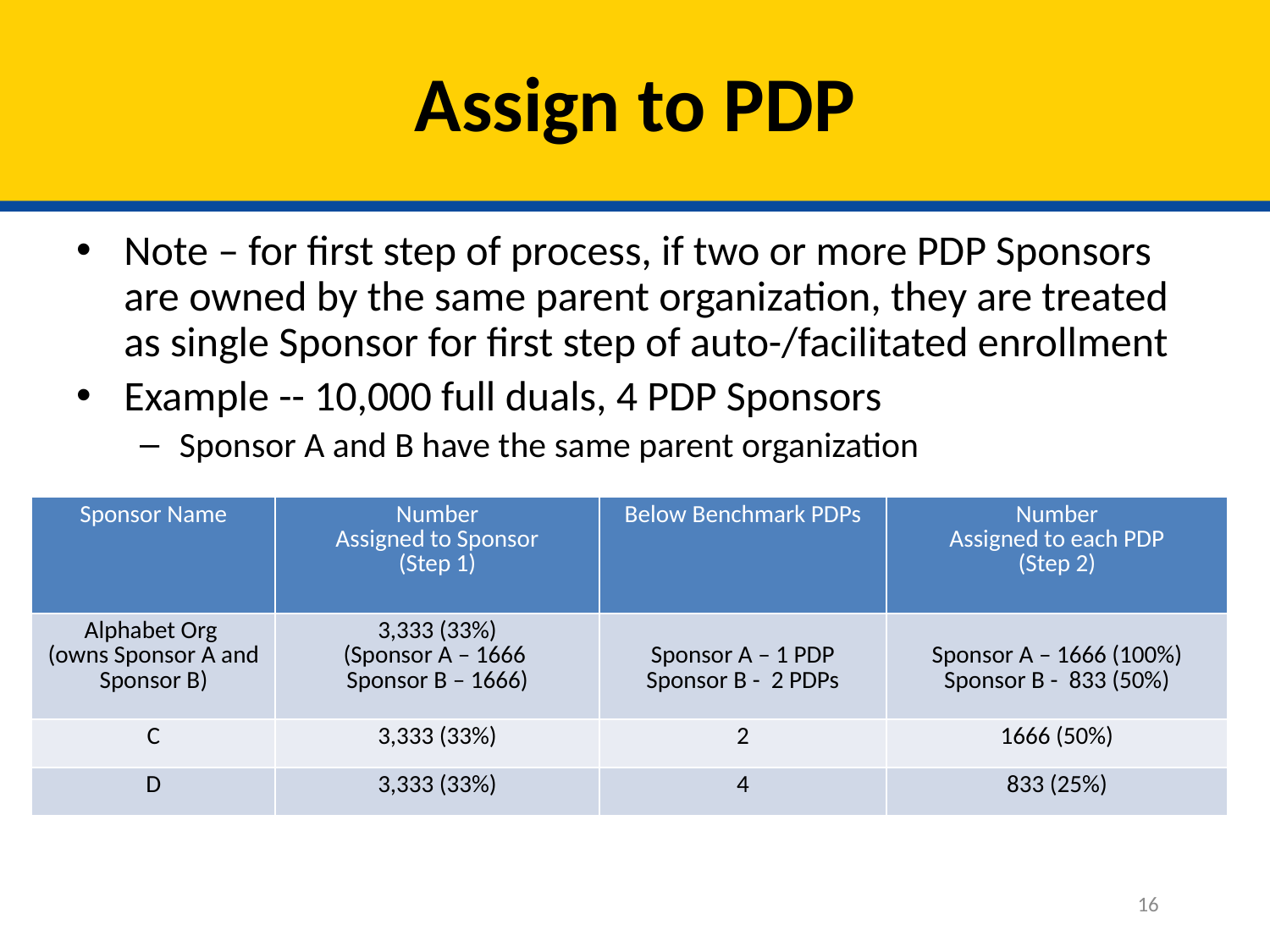

# Assign to PDP
Note – for first step of process, if two or more PDP Sponsors are owned by the same parent organization, they are treated as single Sponsor for first step of auto-/facilitated enrollment
Example -- 10,000 full duals, 4 PDP Sponsors
Sponsor A and B have the same parent organization

| Sponsor Name | Number Assigned to Sponsor (Step 1) | Below Benchmark PDPs | Number Assigned to each PDP (Step 2) |
| --- | --- | --- | --- |
| Alphabet Org (owns Sponsor A and Sponsor B) | 3,333 (33%) (Sponsor A – 1666 Sponsor B – 1666) | Sponsor A – 1 PDP Sponsor B - 2 PDPs | Sponsor A – 1666 (100%) Sponsor B - 833 (50%) |
| C | 3,333 (33%) | 2 | 1666 (50%) |
| D | 3,333 (33%) | 4 | 833 (25%) |
16